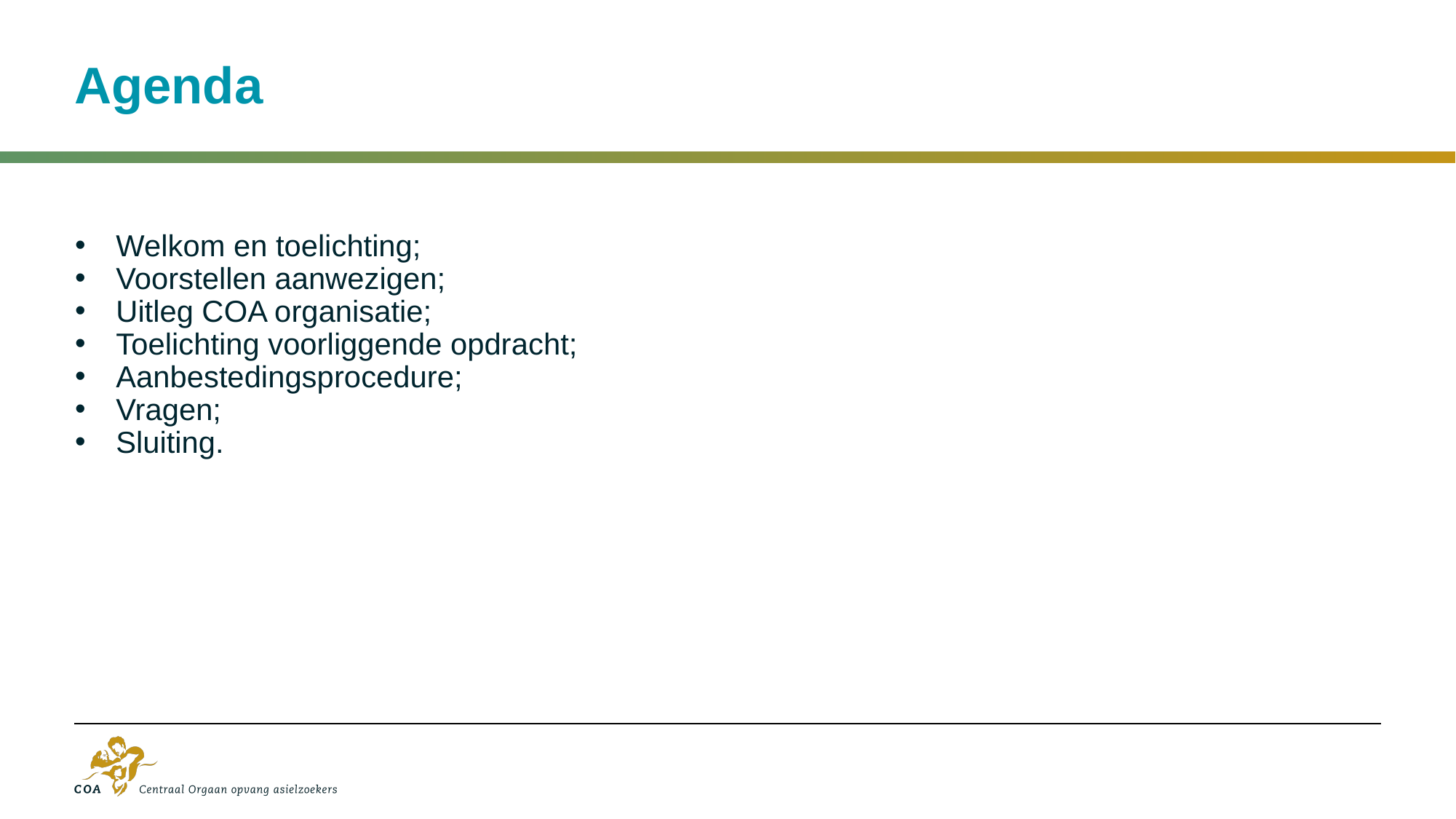

# Agenda
Welkom en toelichting;
Voorstellen aanwezigen;
Uitleg COA organisatie;
Toelichting voorliggende opdracht;
Aanbestedingsprocedure;
Vragen;
Sluiting.